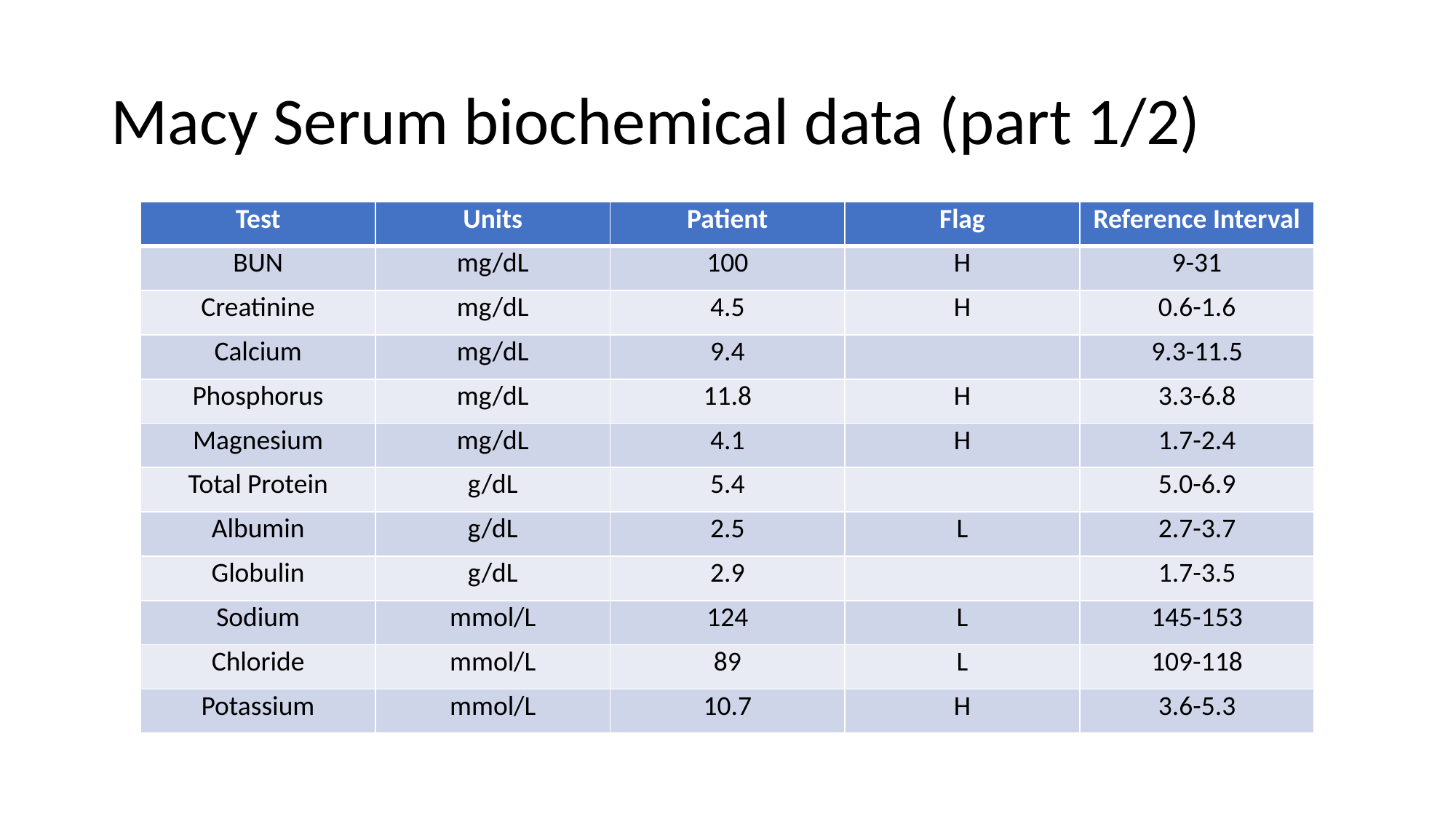

# Macy Serum biochemical data (part 1/2)
| Test | Units | Patient | Flag | Reference Interval |
| --- | --- | --- | --- | --- |
| BUN | mg/dL | 100 | H | 9-31 |
| Creatinine | mg/dL | 4.5 | H | 0.6-1.6 |
| Calcium | mg/dL | 9.4 |  | 9.3-11.5 |
| Phosphorus | mg/dL | 11.8 | H | 3.3-6.8 |
| Magnesium | mg/dL | 4.1 | H | 1.7-2.4 |
| Total Protein | g/dL | 5.4 |  | 5.0-6.9 |
| Albumin | g/dL | 2.5 | L | 2.7-3.7 |
| Globulin | g/dL | 2.9 |  | 1.7-3.5 |
| Sodium | mmol/L | 124 | L | 145-153 |
| Chloride | mmol/L | 89 | L | 109-118 |
| Potassium | mmol/L | 10.7 | H | 3.6-5.3 |